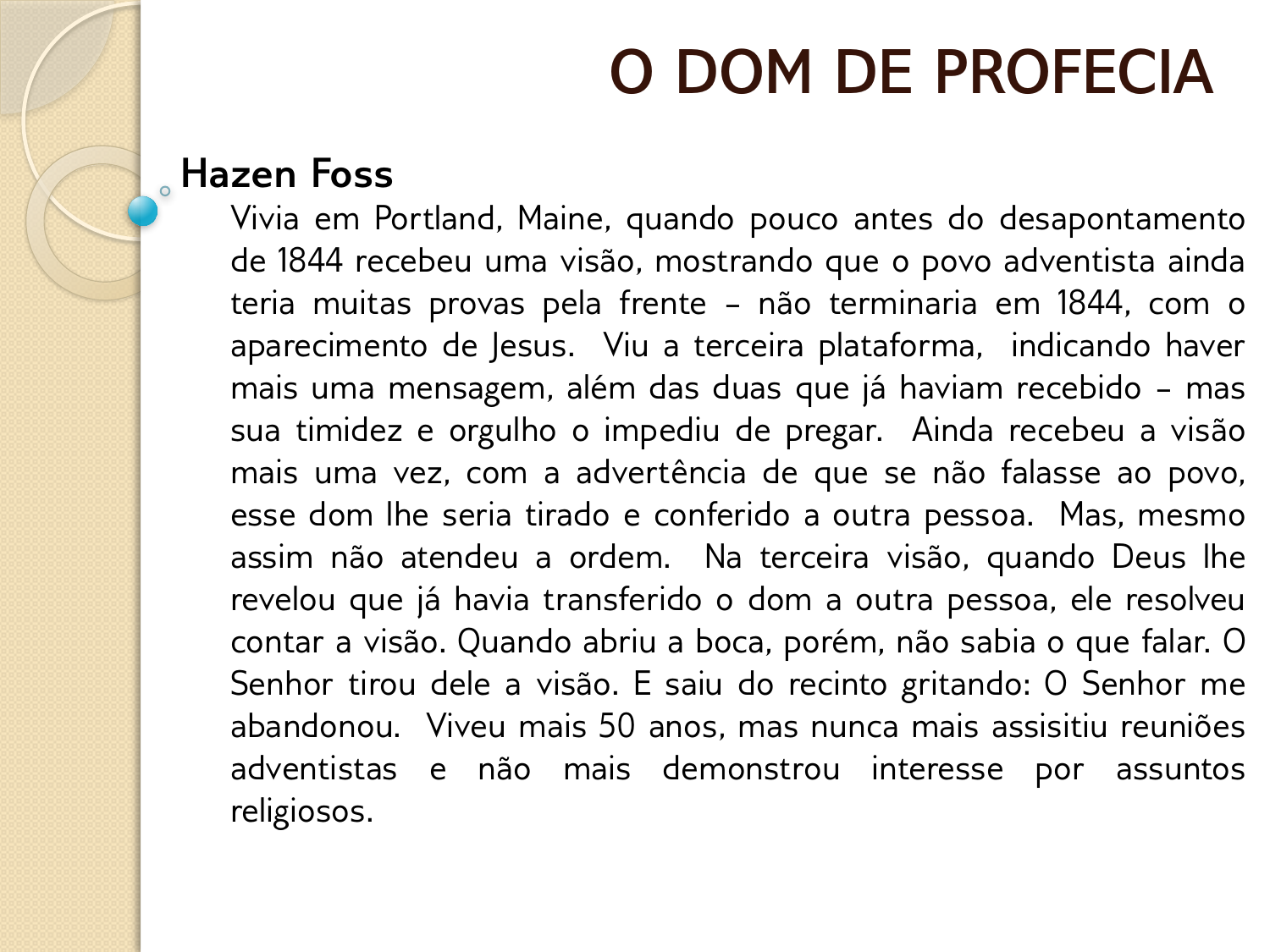

O DOM DE PROFECIA
Hazen Foss
Vivia em Portland, Maine, quando pouco antes do desapontamento de 1844 recebeu uma visão, mostrando que o povo adventista ainda teria muitas provas pela frente – não terminaria em 1844, com o aparecimento de Jesus.  Viu a terceira plataforma,  indicando haver mais uma mensagem, além das duas que já haviam recebido – mas sua timidez e orgulho o impediu de pregar.  Ainda recebeu a visão mais uma vez, com a advertência de que se não falasse ao povo, esse dom lhe seria tirado e conferido a outra pessoa.  Mas, mesmo assim não atendeu a ordem.  Na terceira visão, quando Deus lhe revelou que já havia transferido o dom a outra pessoa, ele resolveu contar a visão. Quando abriu a boca, porém, não sabia o que falar. O Senhor tirou dele a visão. E saiu do recinto gritando: O Senhor me abandonou.  Viveu mais 50 anos, mas nunca mais assisitiu reuniões adventistas e não mais demonstrou interesse por assuntos religiosos.